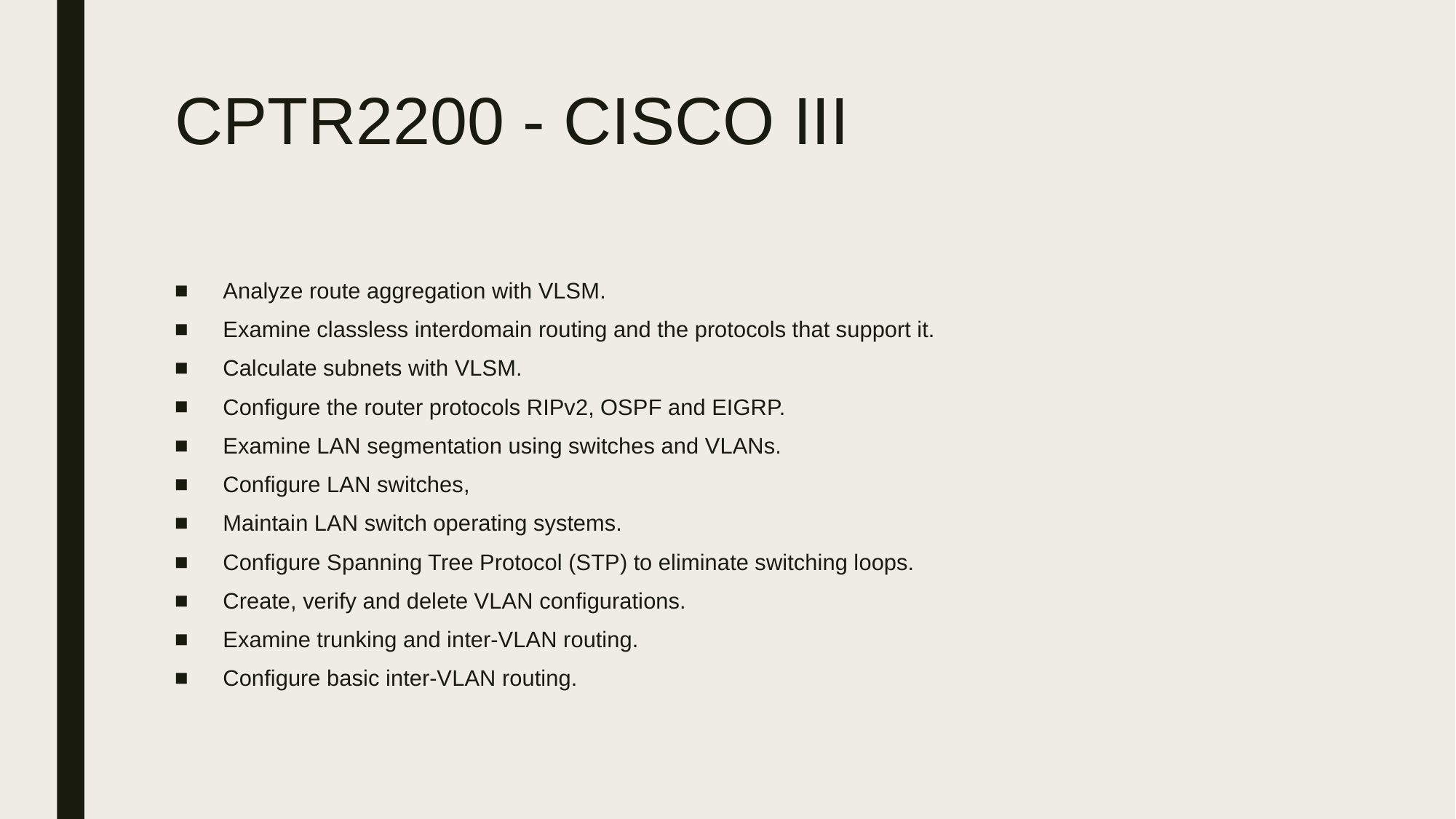

# CPTR2200 - CISCO III
Analyze route aggregation with VLSM.
Examine classless interdomain routing and the protocols that support it.
Calculate subnets with VLSM.
Configure the router protocols RIPv2, OSPF and EIGRP.
Examine LAN segmentation using switches and VLANs.
Configure LAN switches,
Maintain LAN switch operating systems.
Configure Spanning Tree Protocol (STP) to eliminate switching loops.
Create, verify and delete VLAN configurations.
Examine trunking and inter-VLAN routing.
Configure basic inter-VLAN routing.